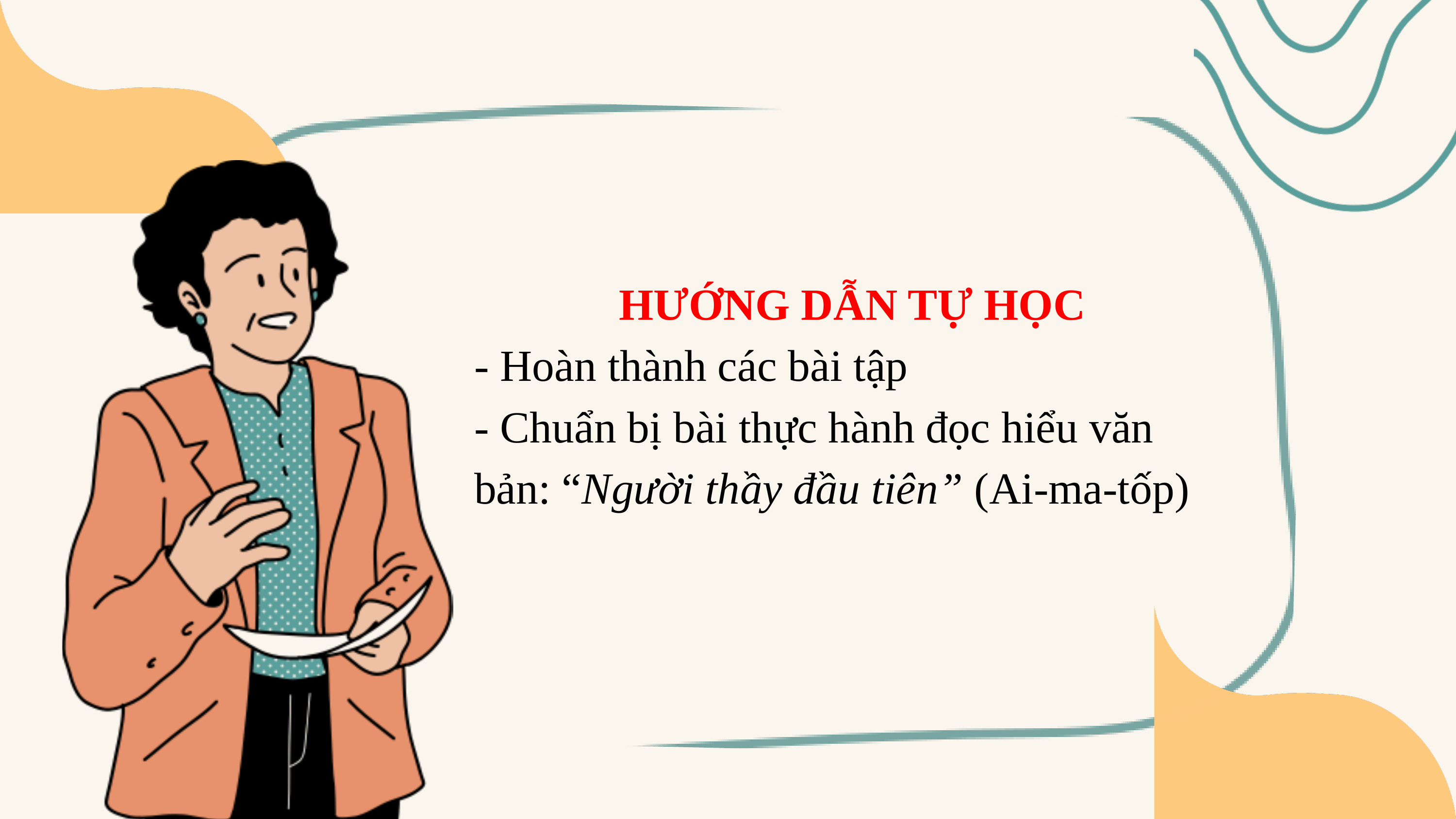

HƯỚNG DẪN TỰ HỌC
- Hoàn thành các bài tập
- Chuẩn bị bài thực hành đọc hiểu văn bản: “Người thầy đầu tiên” (Ai-ma-tốp)